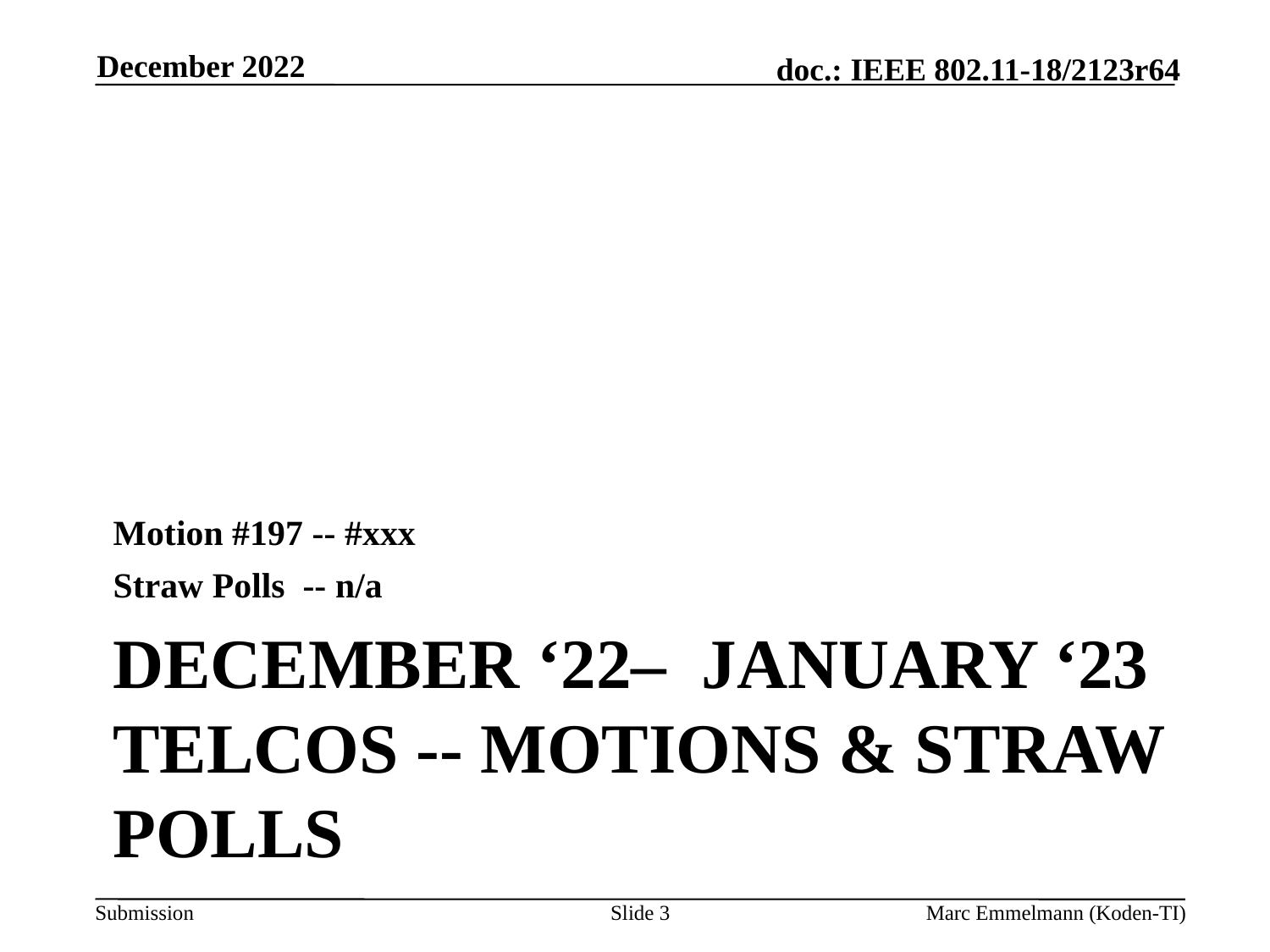

December 2022
Motion #197 -- #xxx
Straw Polls  -- n/a
# December ‘22–  January ‘23 Telcos -- Motions & Straw Polls
Slide 3
Marc Emmelmann (Koden-TI)